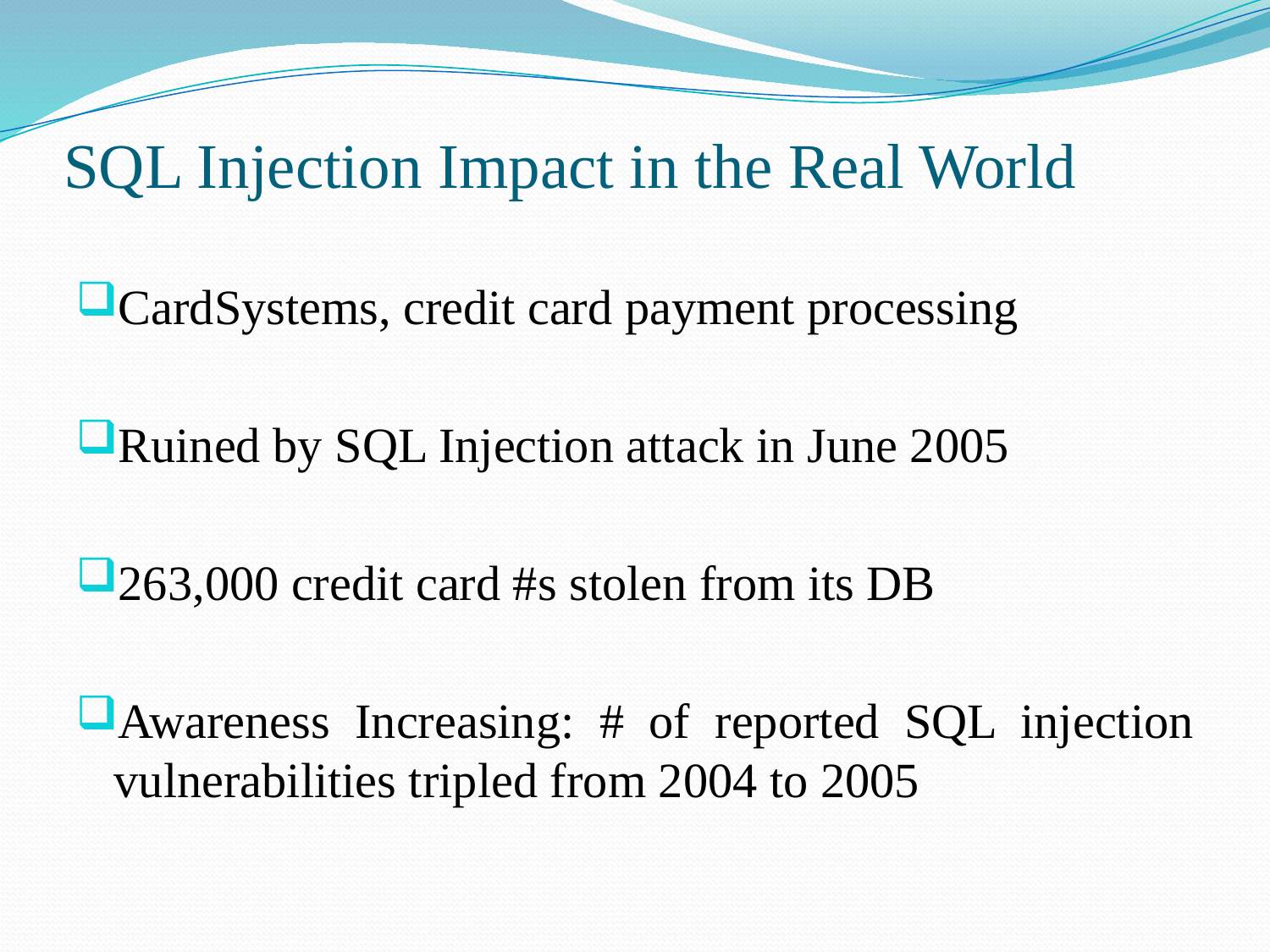

# SQL Injection Impact in the Real World
CardSystems, credit card payment processing

Ruined by SQL Injection attack in June 2005

263,000 credit card #s stolen from its DB

Awareness Increasing: # of reported SQL injection vulnerabilities tripled from 2004 to 2005